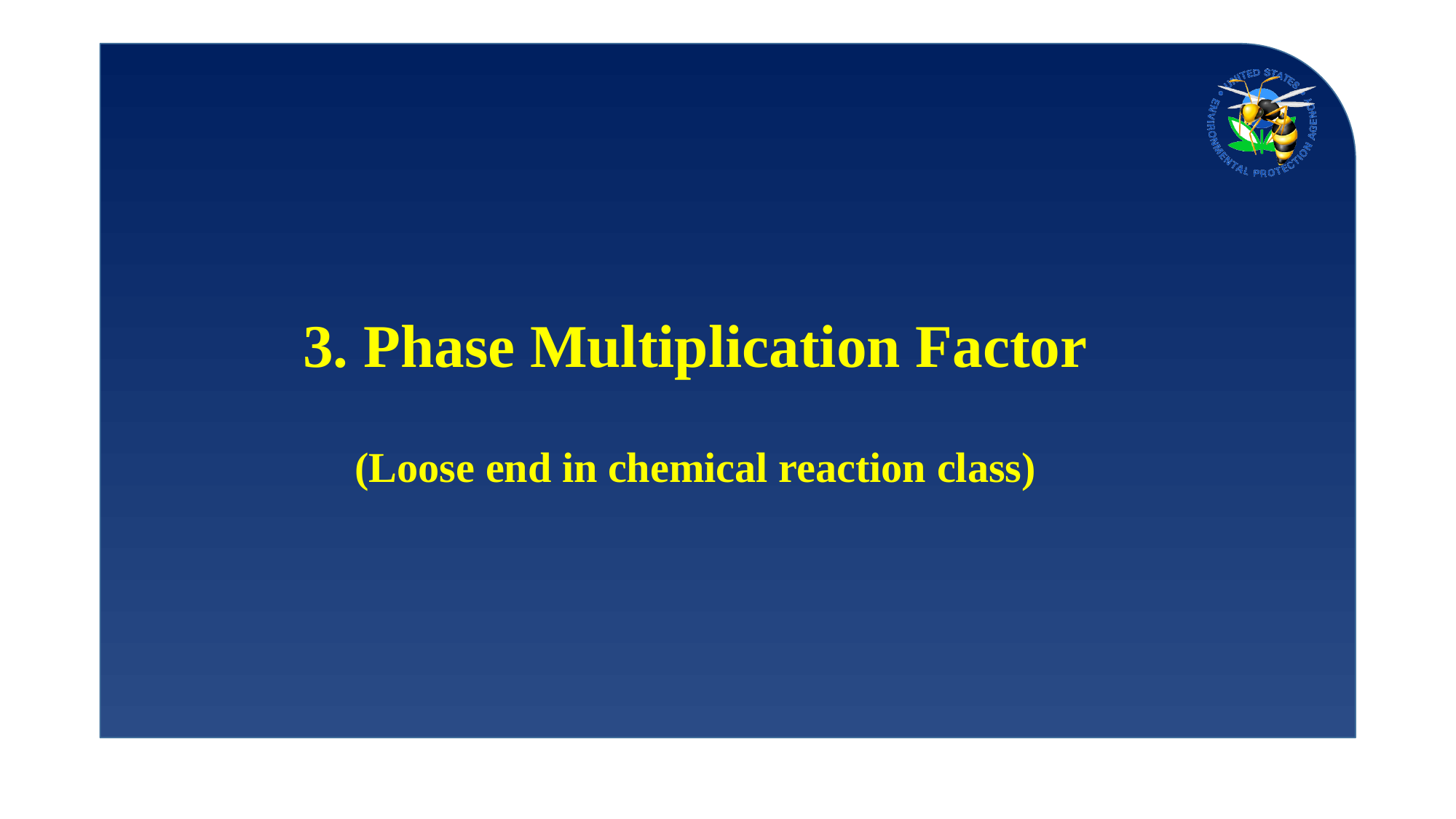

3. Phase Multiplication Factor

(Loose end in chemical reaction class)